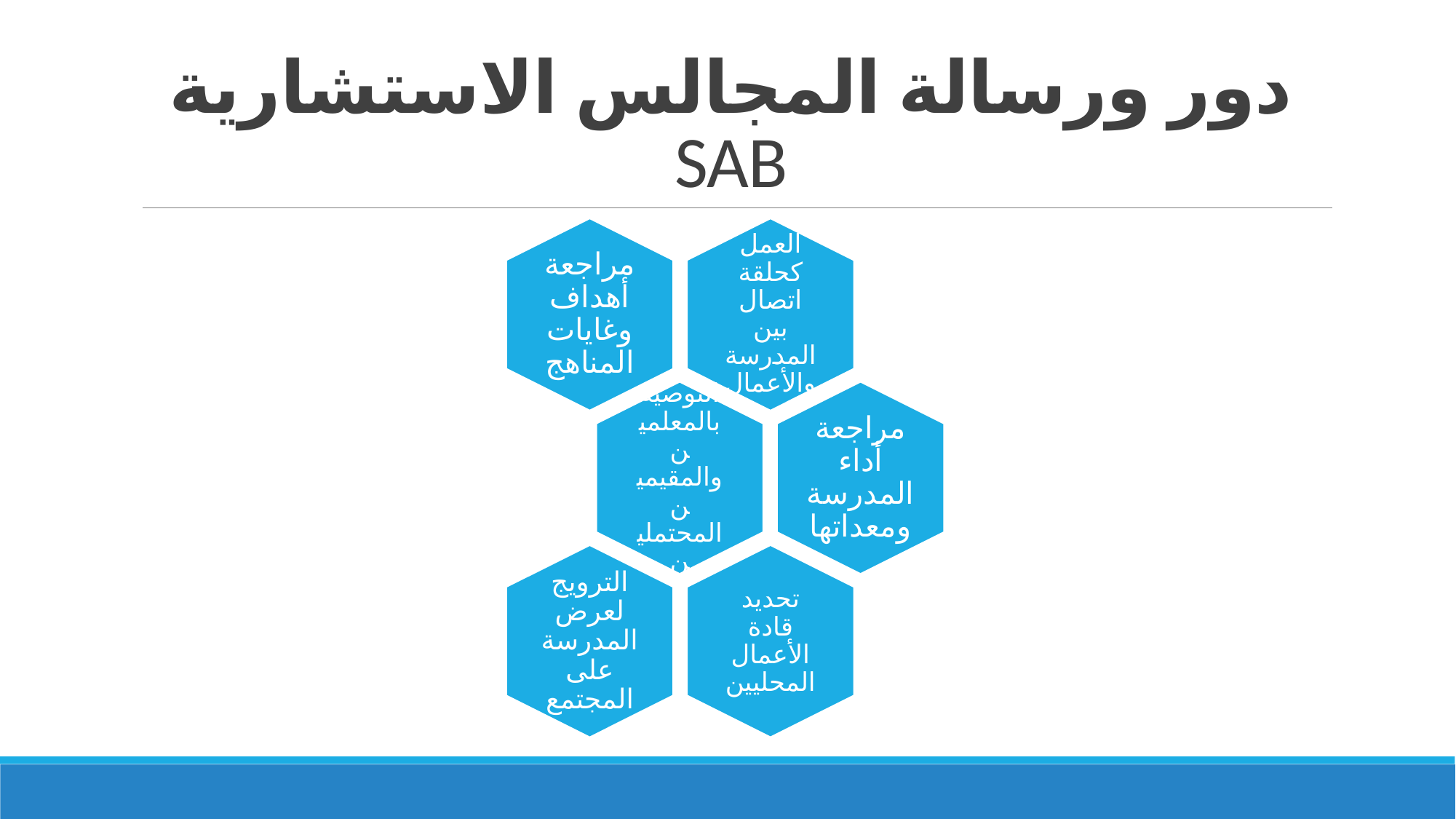

# دور ورسالة المجالس الاستشارية SAB
العمل كحلقة اتصال بين المدرسة والأعمال

مراجعة أهداف وغايات المناهج
التوصية بالمعلمين والمقيمين المحتملين

مراجعة أداء المدرسة ومعداتها
تحديد قادة الأعمال المحليين

الترويج لعرض المدرسة على المجتمع